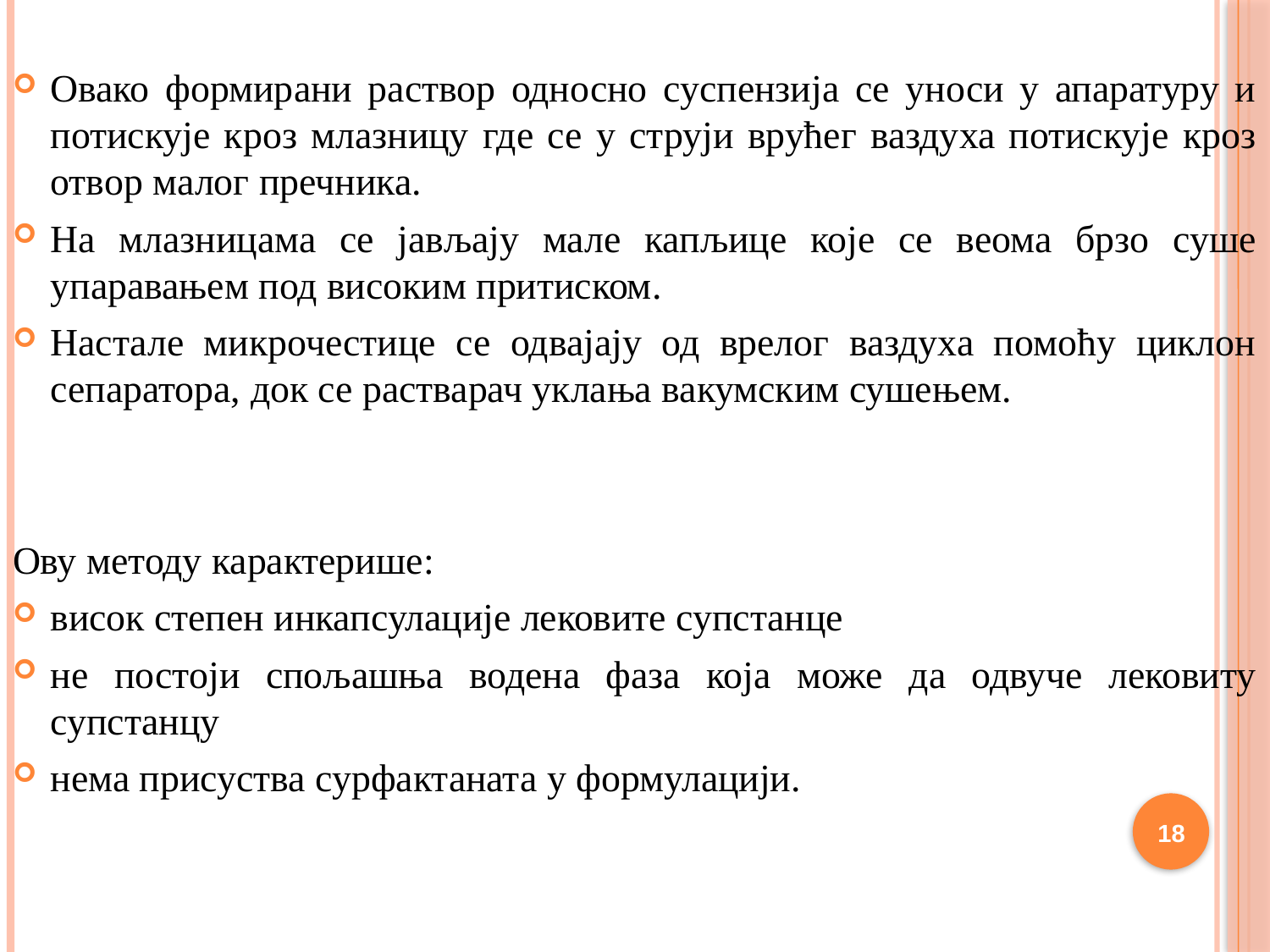

Овако формирани раствор односно суспензија се уноси у апаратуру и потискује кроз млазницу где се у струји врућег ваздуха потискује кроз отвор малог пречника.
На млазницама се јављају мале капљице које се веома брзо суше упаравањем под високим притиском.
Настале микрочестице се одвајају од врелог ваздуха помоћу циклон сепаратора, док се растварач уклања вакумским сушењем.

Ову методу карактерише:
висок степен инкапсулације лековите супстанце
не постоји спољашња водена фаза која може да одвуче лековиту супстанцу
нема присуства сурфактаната у формулацији.
18